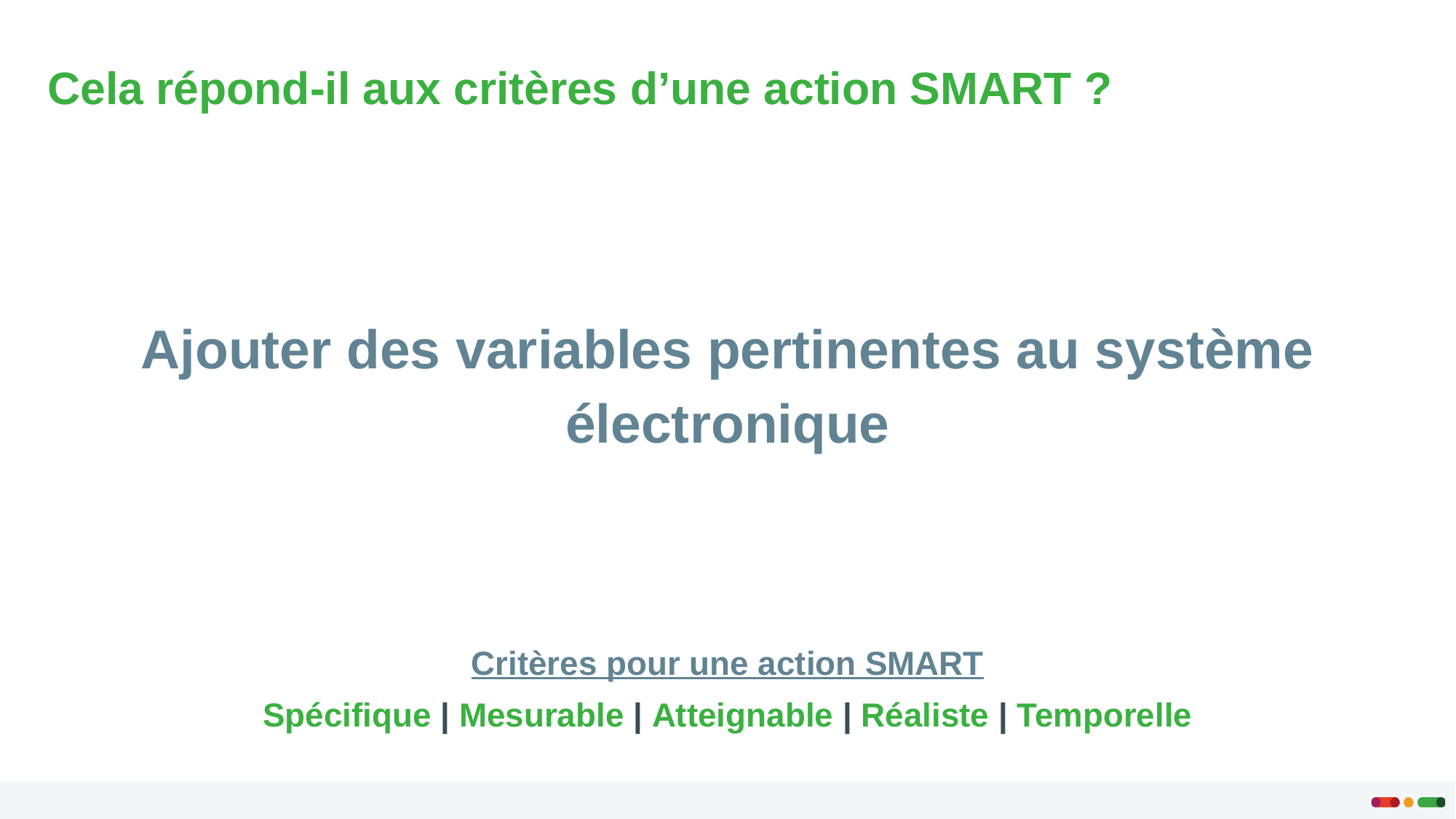

Cela répond-il aux critères d’une action SMART ?
Ajouter des variables pertinentes au système électronique
Critères pour une action SMART
Spécifique​ | Mesurable | Atteignable | Réaliste | Temporelle​